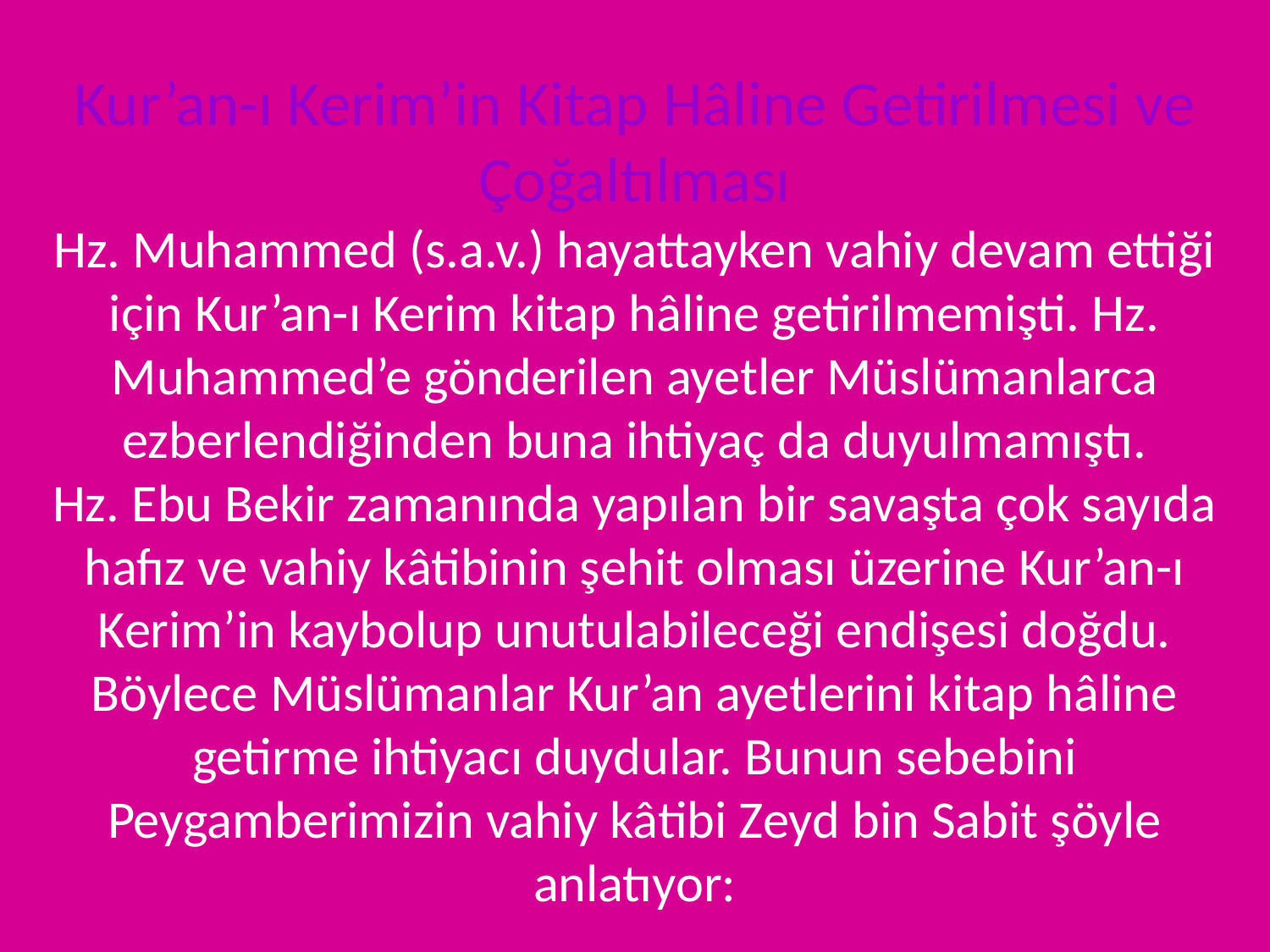

Kur’an-ı Kerim’in Kitap Hâline Getirilmesi ve Çoğaltılması
Hz. Muhammed (s.a.v.) hayattayken vahiy devam ettiği için Kur’an-ı Kerim kitap hâline getirilmemişti. Hz. Muhammed’e gönderilen ayetler Müslümanlarca ezberlendiğinden buna ihtiyaç da duyulmamıştı.
Hz. Ebu Bekir zamanında yapılan bir savaşta çok sayıda hafız ve vahiy kâtibinin şehit olması üzerine Kur’an-ı Kerim’in kaybolup unutulabileceği endişesi doğdu. Böylece Müslümanlar Kur’an ayetlerini kitap hâline getirme ihtiyacı duydular. Bunun sebebini Peygamberimizin vahiy kâtibi Zeyd bin Sabit şöyle anlatıyor: